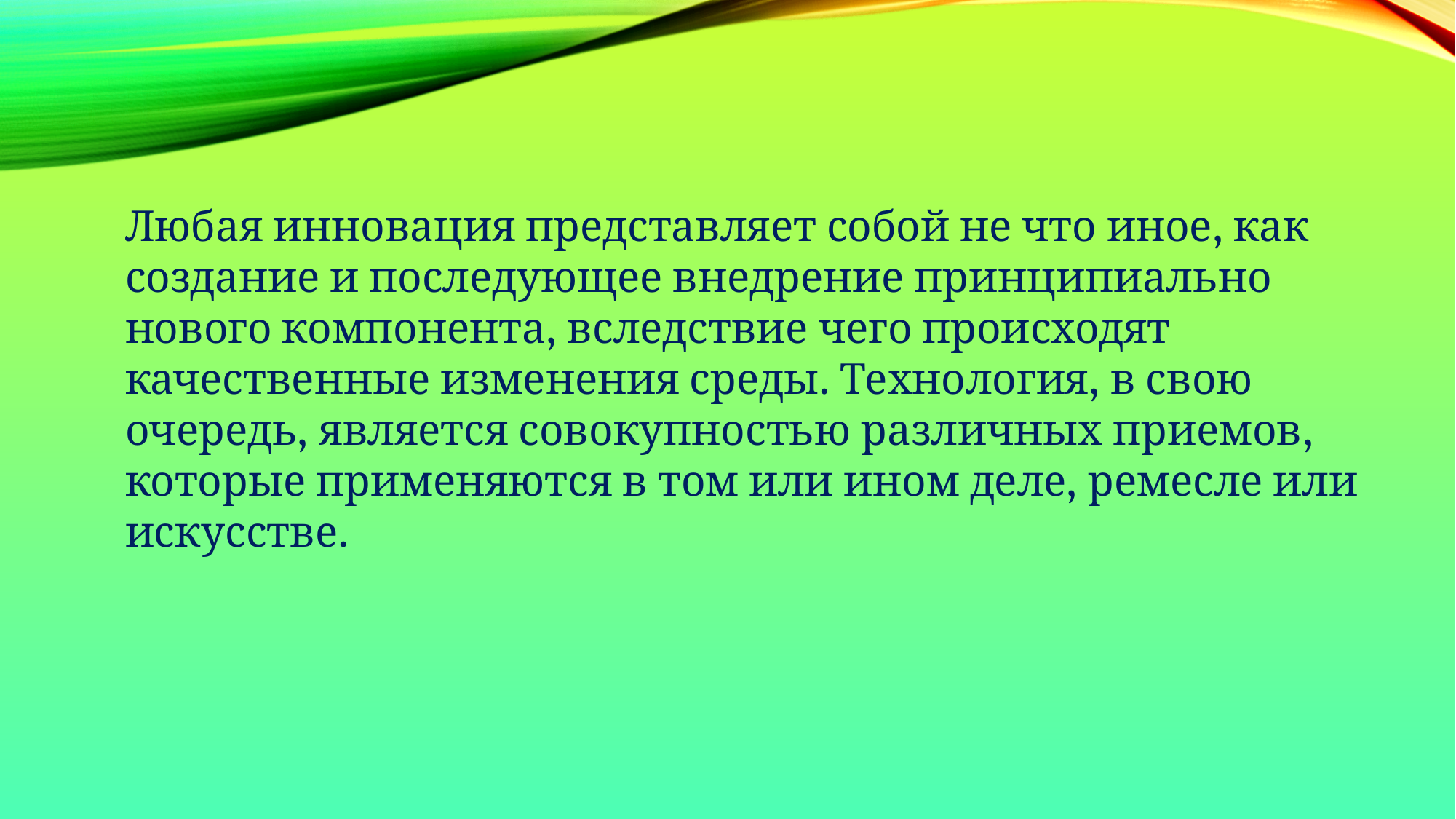

Любая инновация представляет собой не что иное, как создание и последующее внедрение принципиально нового компонента, вследствие чего происходят качественные изменения среды. Технология, в свою очередь, является совокупностью различных приемов, которые применяются в том или ином деле, ремесле или искусстве.